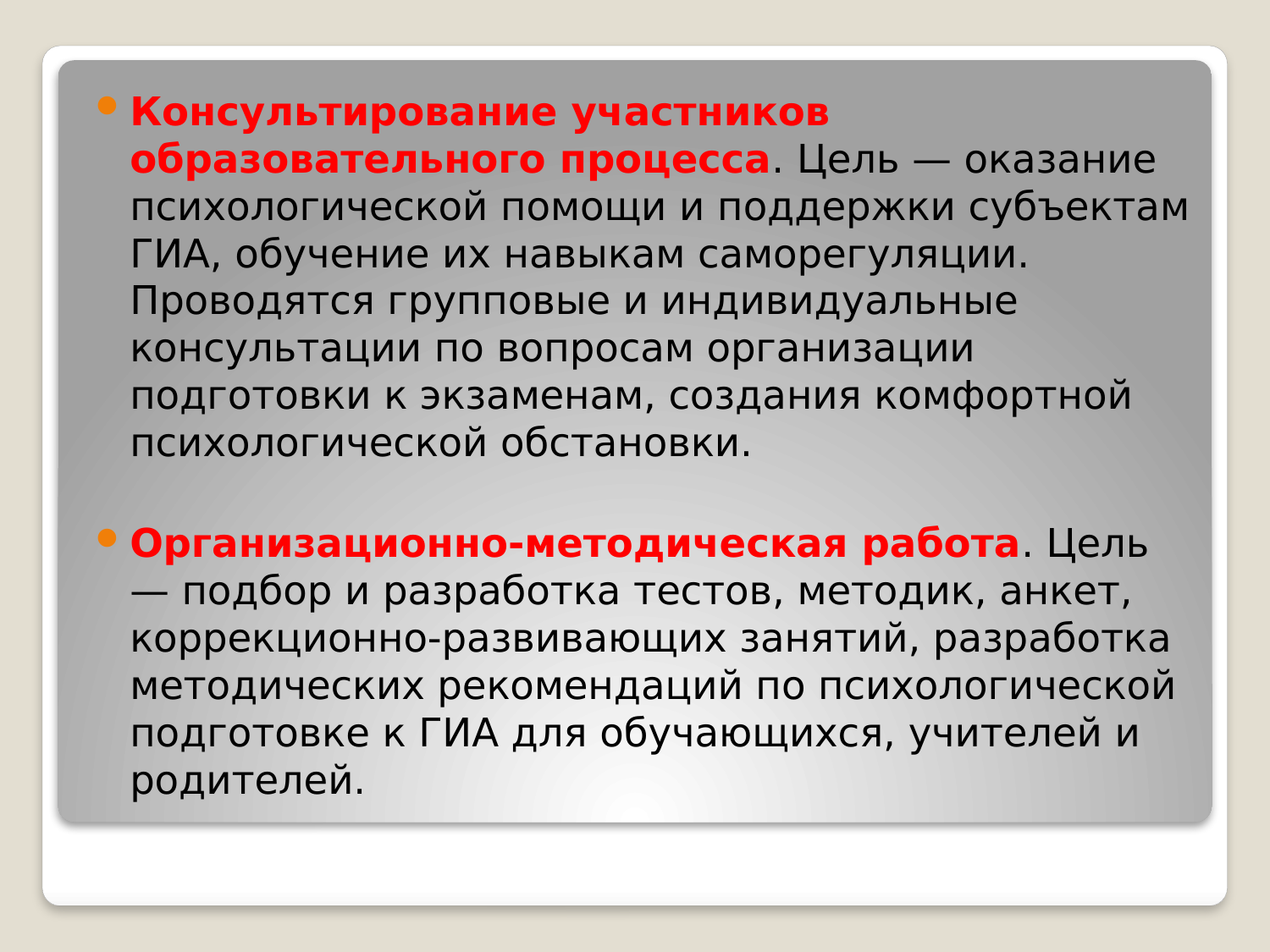

Консультирование участников образовательного процесса. Цель — оказание психологической помощи и поддержки субъектам ГИА, обучение их навыкам саморегуляции. Проводятся групповые и индивидуальные консультации по вопросам организации подготовки к экзаменам, создания комфортной психологической обстановки.

Организационно-методическая работа. Цель — подбор и разработка тестов, методик, анкет, коррекционно-развивающих занятий, разработка методических рекомендаций по психологической подготовке к ГИА для обучающихся, учителей и родителей.

#